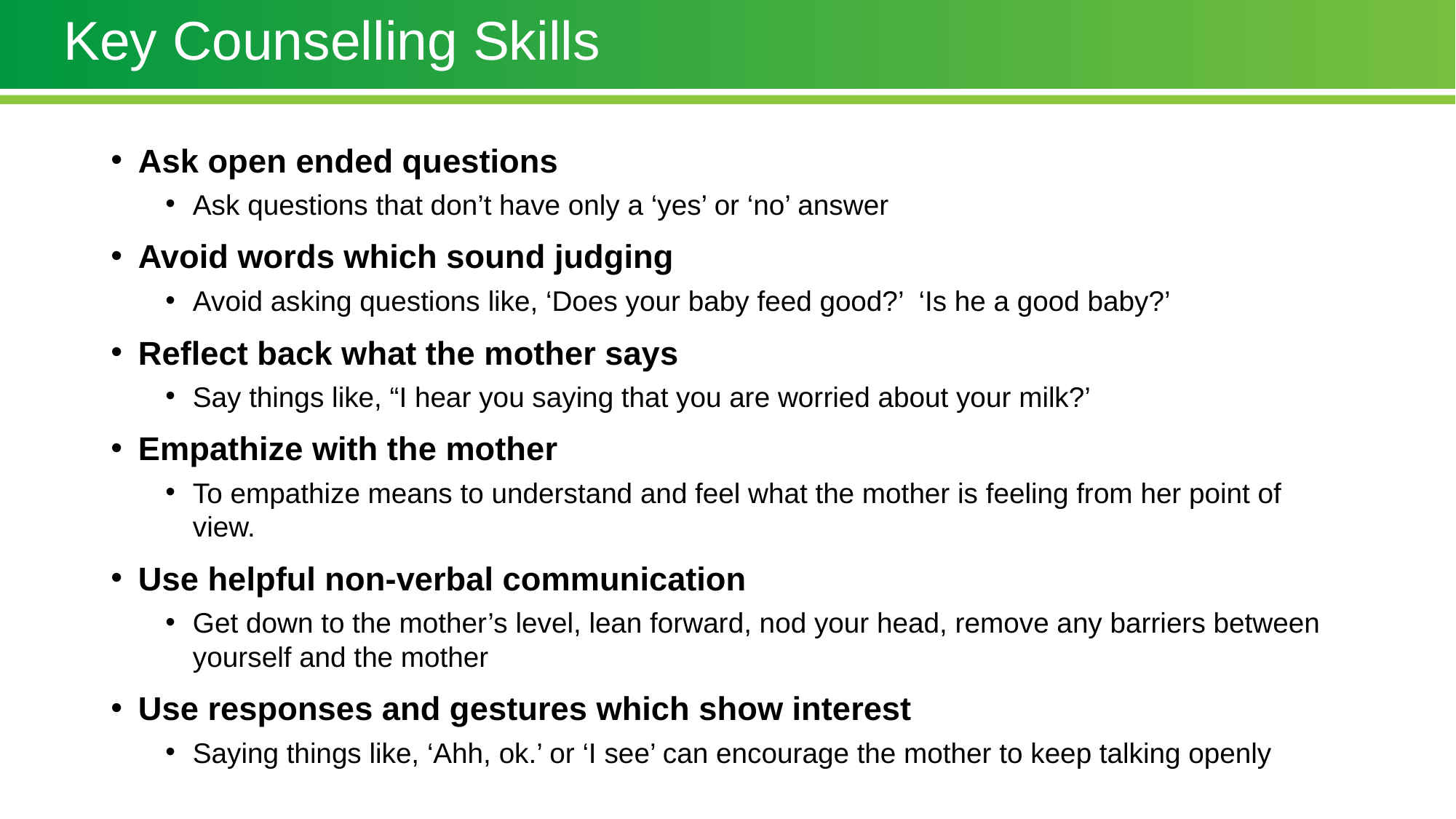

# Key Counselling Skills
Ask open ended questions
Ask questions that don’t have only a ‘yes’ or ‘no’ answer
Avoid words which sound judging
Avoid asking questions like, ‘Does your baby feed good?’  ‘Is he a good baby?’
Reflect back what the mother says
Say things like, “I hear you saying that you are worried about your milk?’
Empathize with the mother
To empathize means to understand and feel what the mother is feeling from her point of view.
Use helpful non-verbal communication
Get down to the mother’s level, lean forward, nod your head, remove any barriers between yourself and the mother
Use responses and gestures which show interest
Saying things like, ‘Ahh, ok.’ or ‘I see’ can encourage the mother to keep talking openly